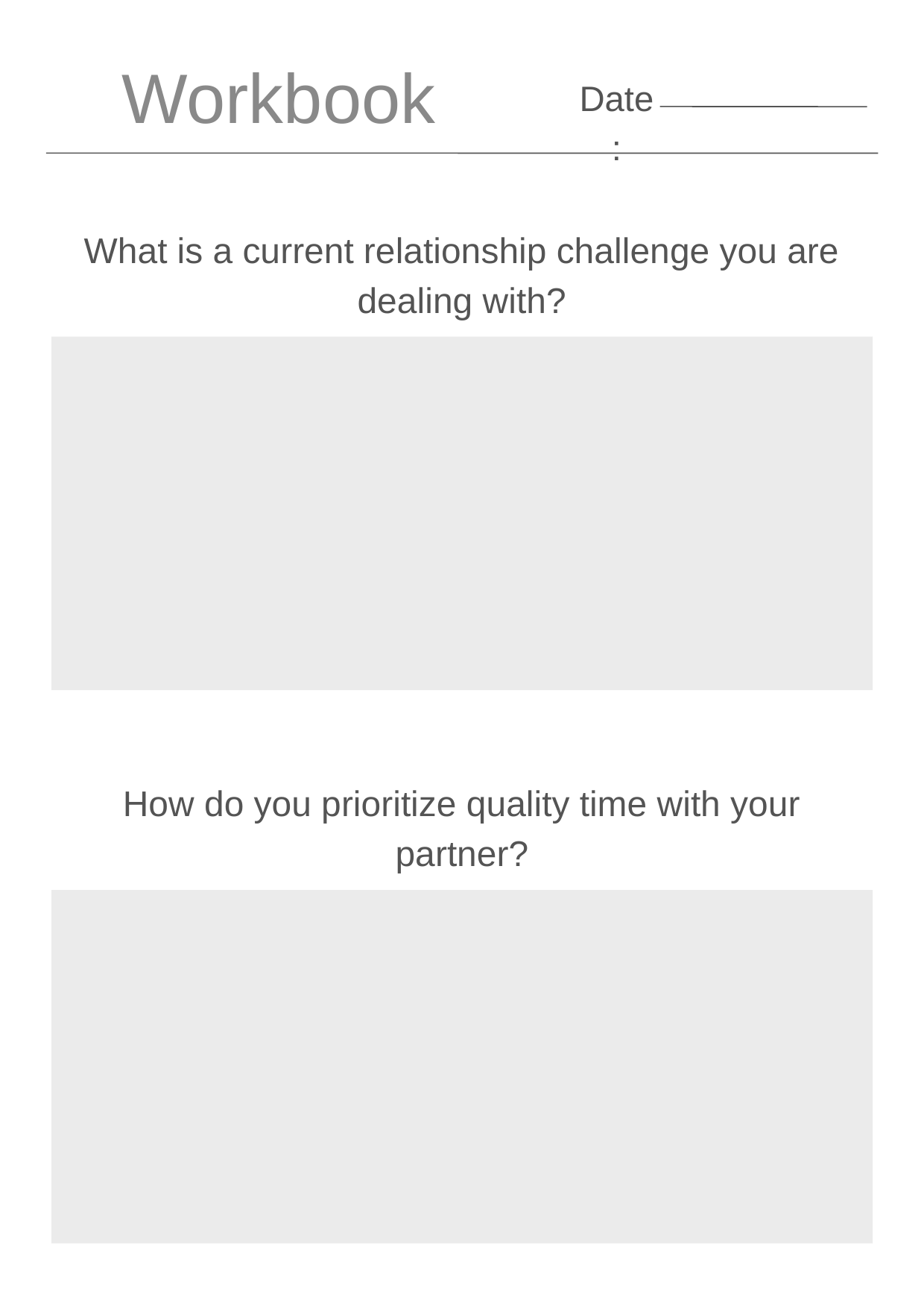

Workbook
Date:

What is a current relationship challenge you are dealing with?

How do you prioritize quality time with your partner?